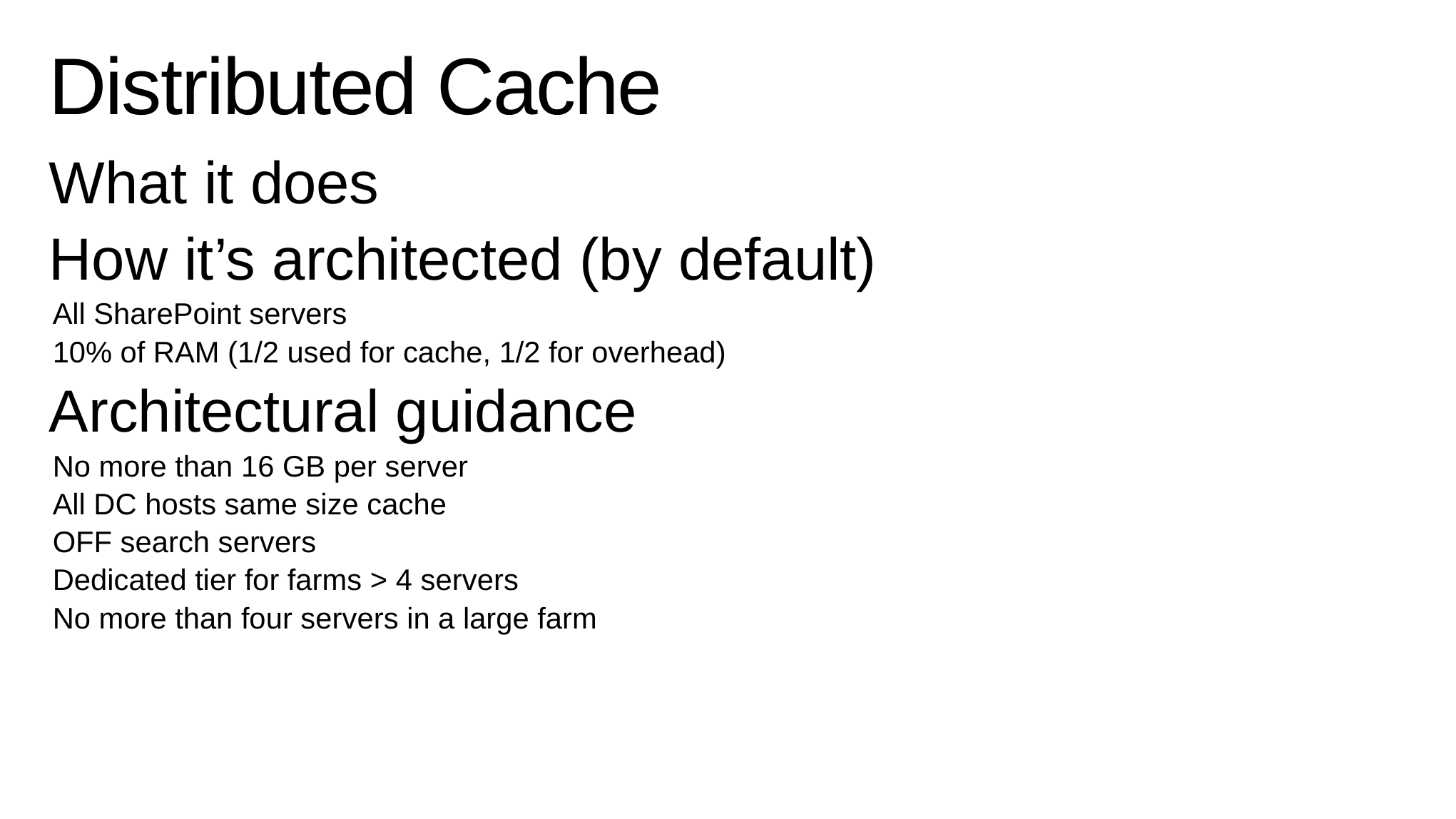

# Distributed Cache
What it does
How it’s architected (by default)
All SharePoint servers
10% of RAM (1/2 used for cache, 1/2 for overhead)
Architectural guidance
No more than 16 GB per server
All DC hosts same size cache
OFF search servers
Dedicated tier for farms > 4 servers
No more than four servers in a large farm